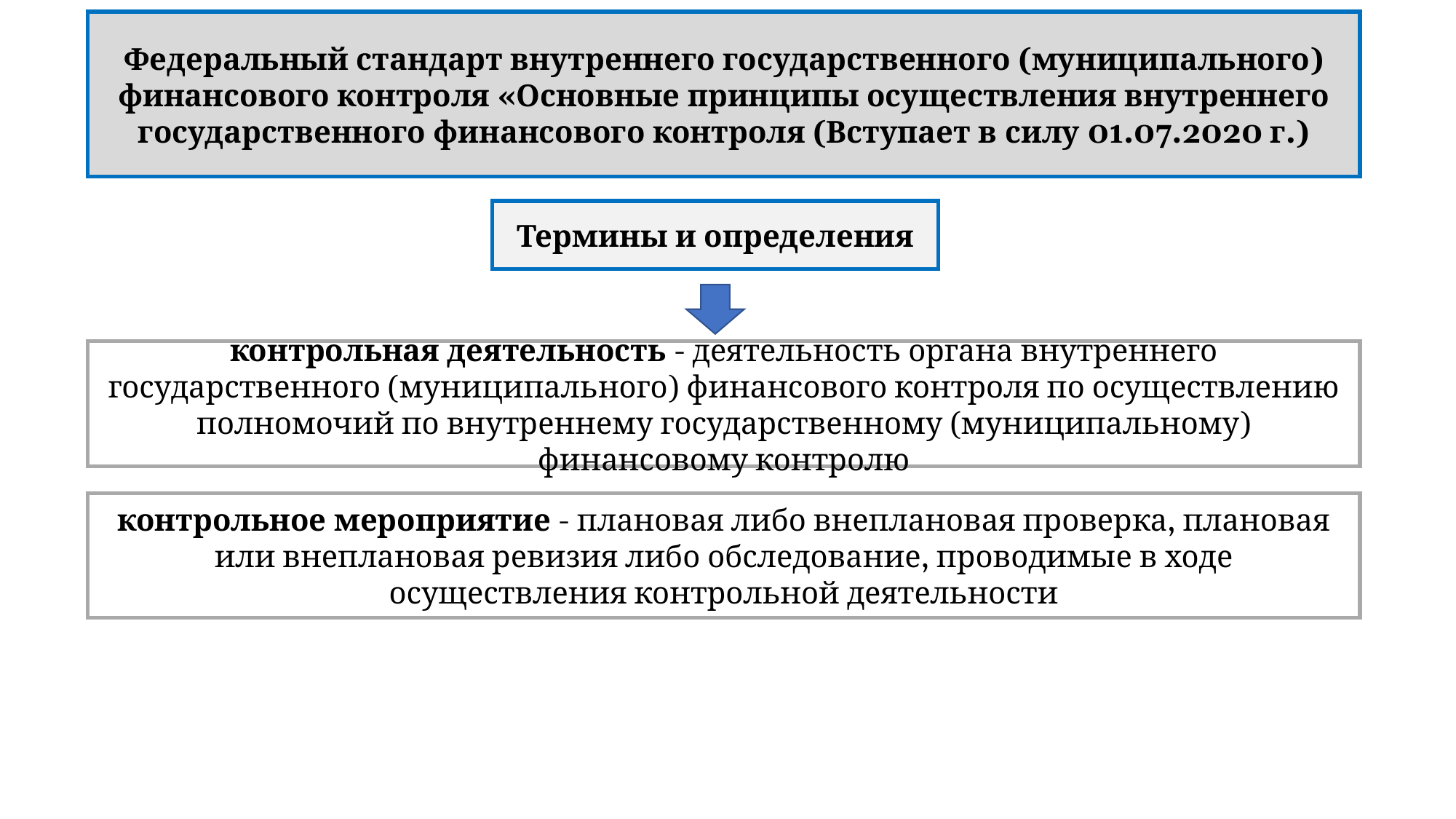

Федеральный стандарт внутреннего государственного (муниципального) финансового контроля «Основные принципы осуществления внутреннего государственного финансового контроля (Вступает в силу 01.07.2020 г.)
Термины и определения

контрольная деятельность - деятельность органа внутреннего государственного (муниципального) финансового контроля по осуществлению полномочий по внутреннему государственному (муниципальному) финансовому контролю
контрольное мероприятие - плановая либо внеплановая проверка, плановая или внеплановая ревизия либо обследование, проводимые в ходе осуществления контрольной деятельности